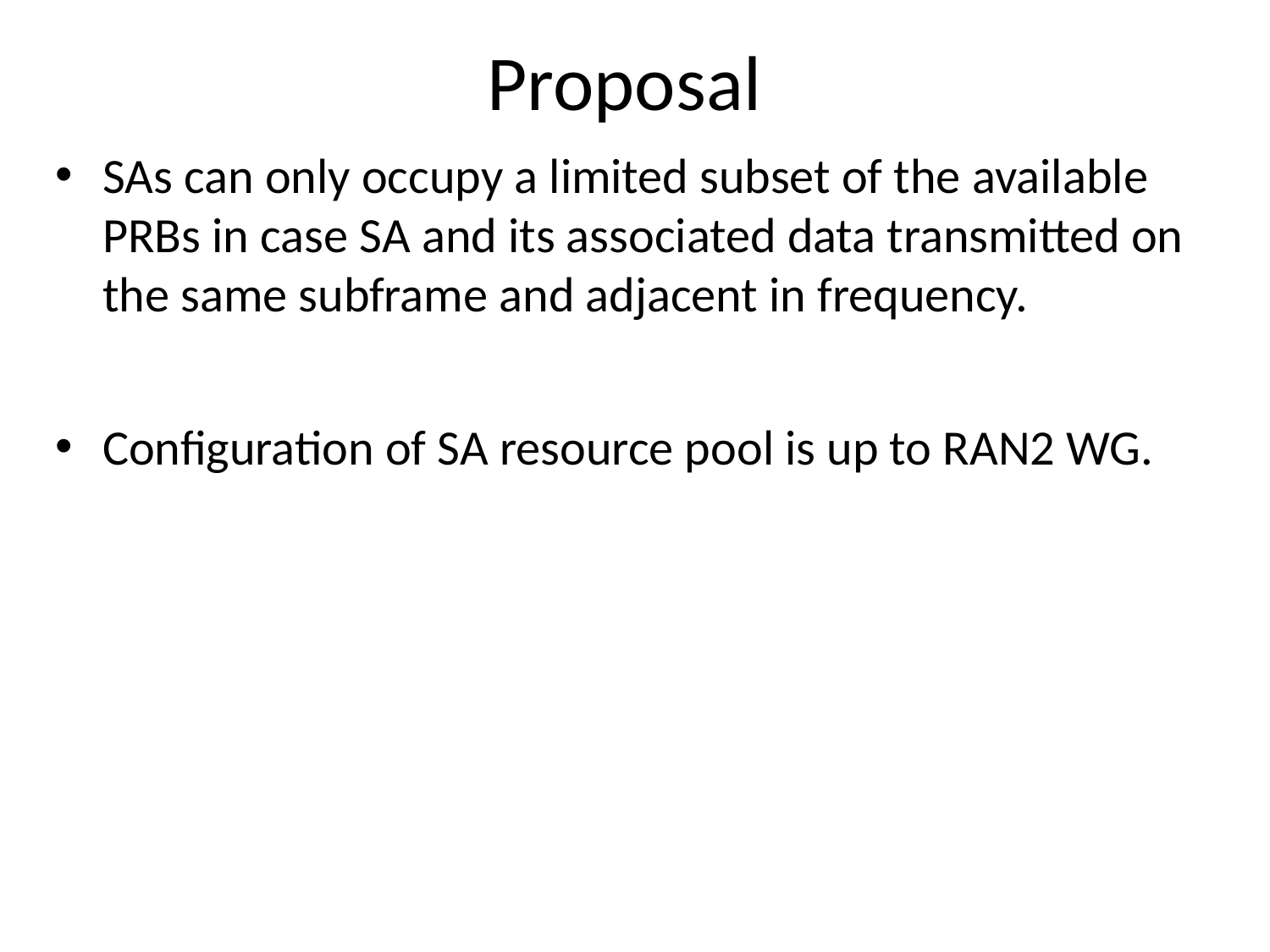

# Proposal
SAs can only occupy a limited subset of the available PRBs in case SA and its associated data transmitted on the same subframe and adjacent in frequency.

Configuration of SA resource pool is up to RAN2 WG.